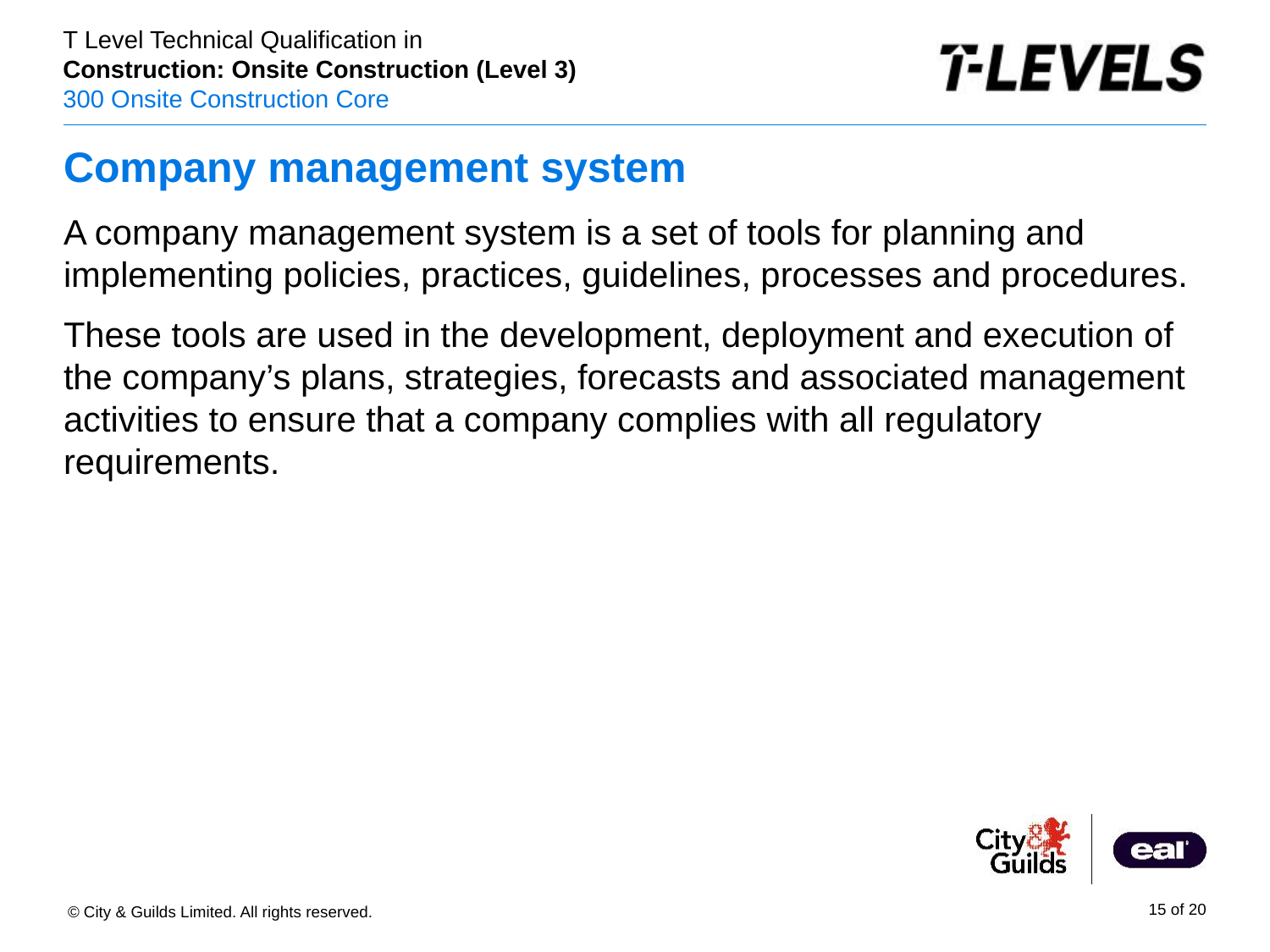

# Company management system
A company management system is a set of tools for planning and implementing policies, practices, guidelines, processes and procedures.
These tools are used in the development, deployment and execution of the company’s plans, strategies, forecasts and associated management activities to ensure that a company complies with all regulatory requirements.